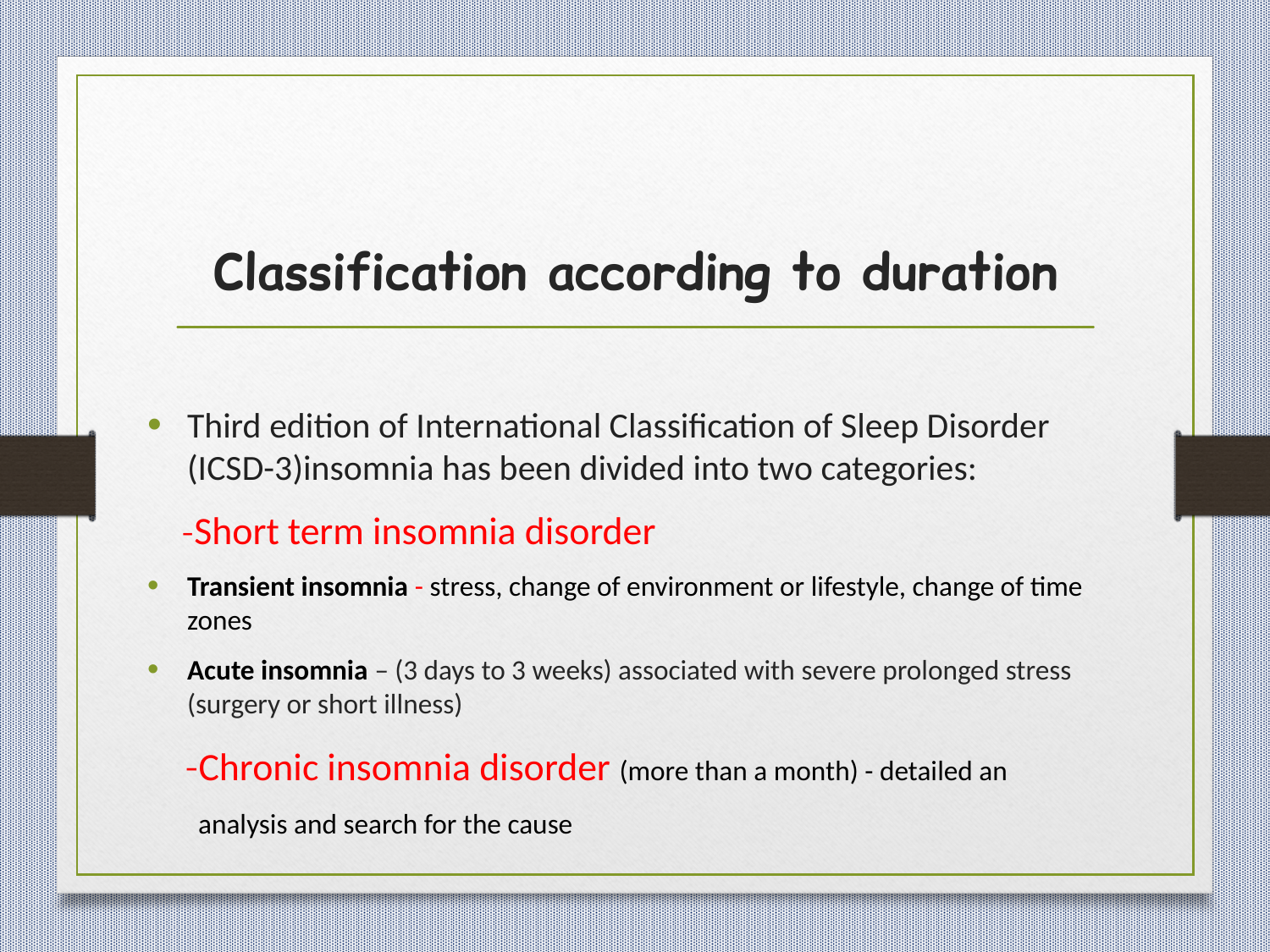

# Classification according to duration
Third edition of International Classification of Sleep Disorder (ICSD-3)insomnia has been divided into two categories:
    -Short term insomnia disorder
Transient insomnia - stress, change of environment or lifestyle, change of time zones
Acute insomnia – (3 days to 3 weeks) associated with severe prolonged stress (surgery or short illness)
    -Chronic insomnia disorder (more than a month) - detailed an
        analysis and search for the cause